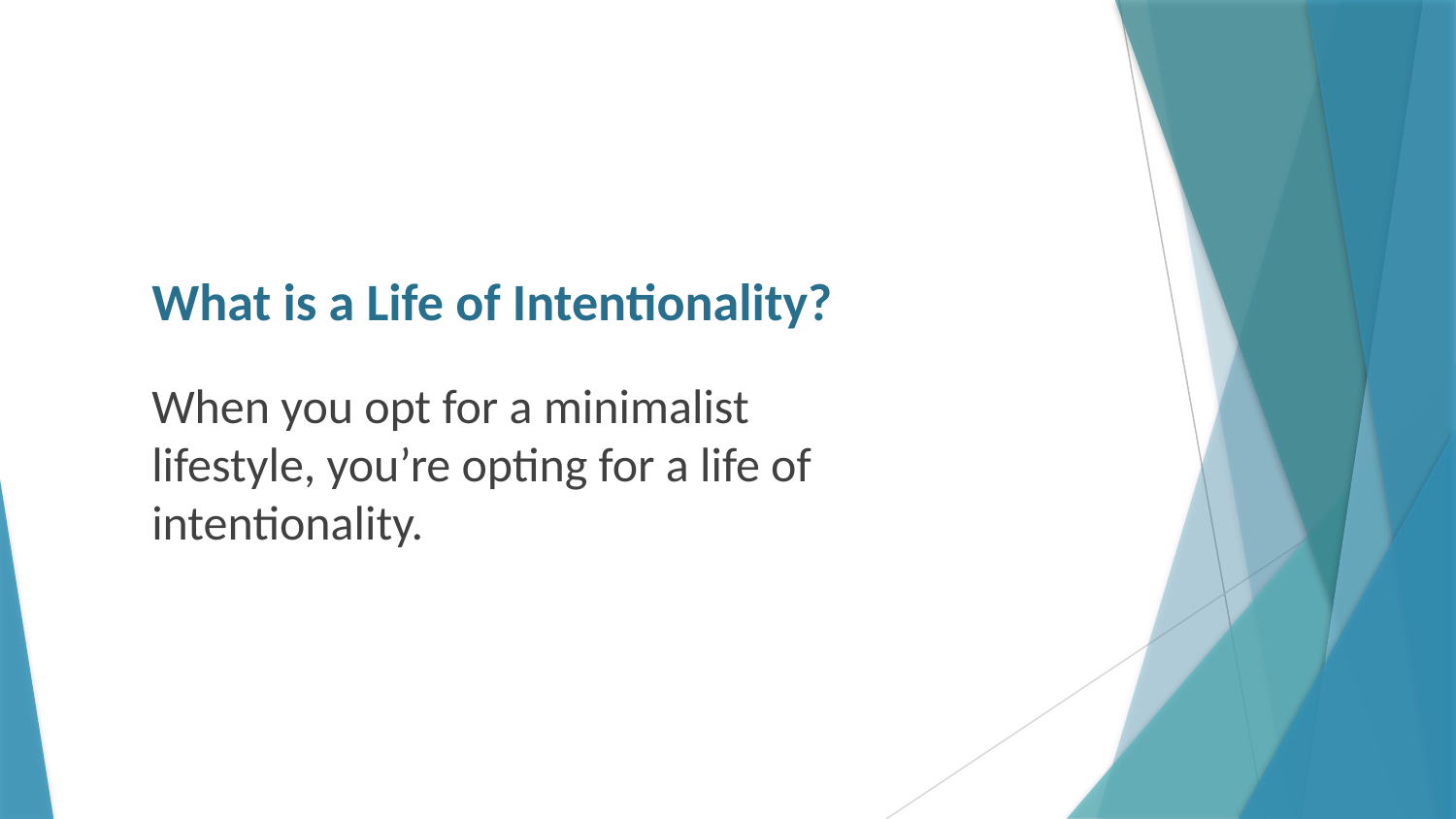

# What is a Life of Intentionality?
When you opt for a minimalist lifestyle, you’re opting for a life of intentionality.